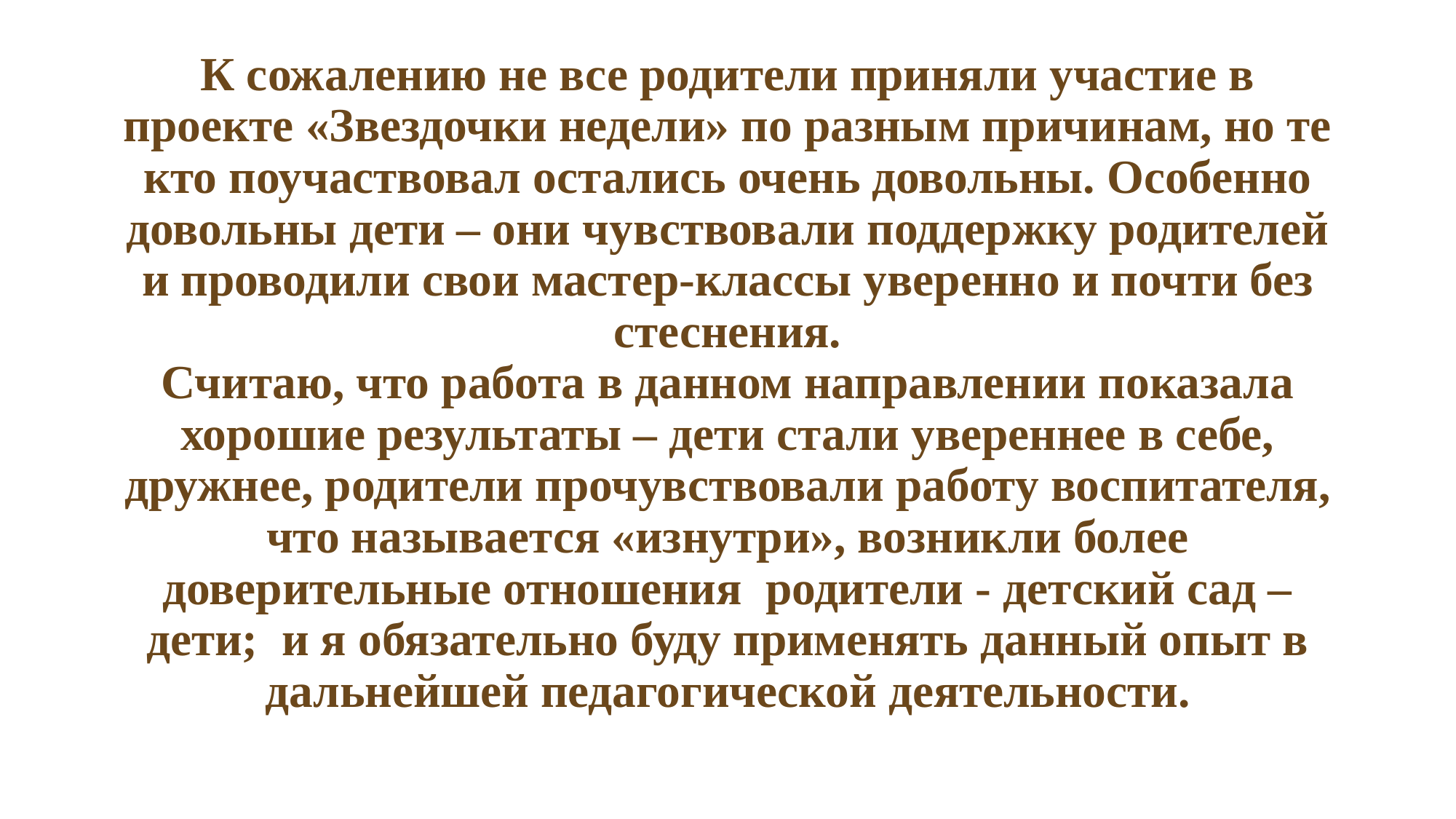

# К сожалению не все родители приняли участие в проекте «Звездочки недели» по разным причинам, но те кто поучаствовал остались очень довольны. Особенно довольны дети – они чувствовали поддержку родителей и проводили свои мастер-классы уверенно и почти без стеснения. Считаю, что работа в данном направлении показала хорошие результаты – дети стали увереннее в себе, дружнее, родители прочувствовали работу воспитателя, что называется «изнутри», возникли более доверительные отношения  родители - детский сад – дети;  и я обязательно буду применять данный опыт в дальнейшей педагогической деятельности.